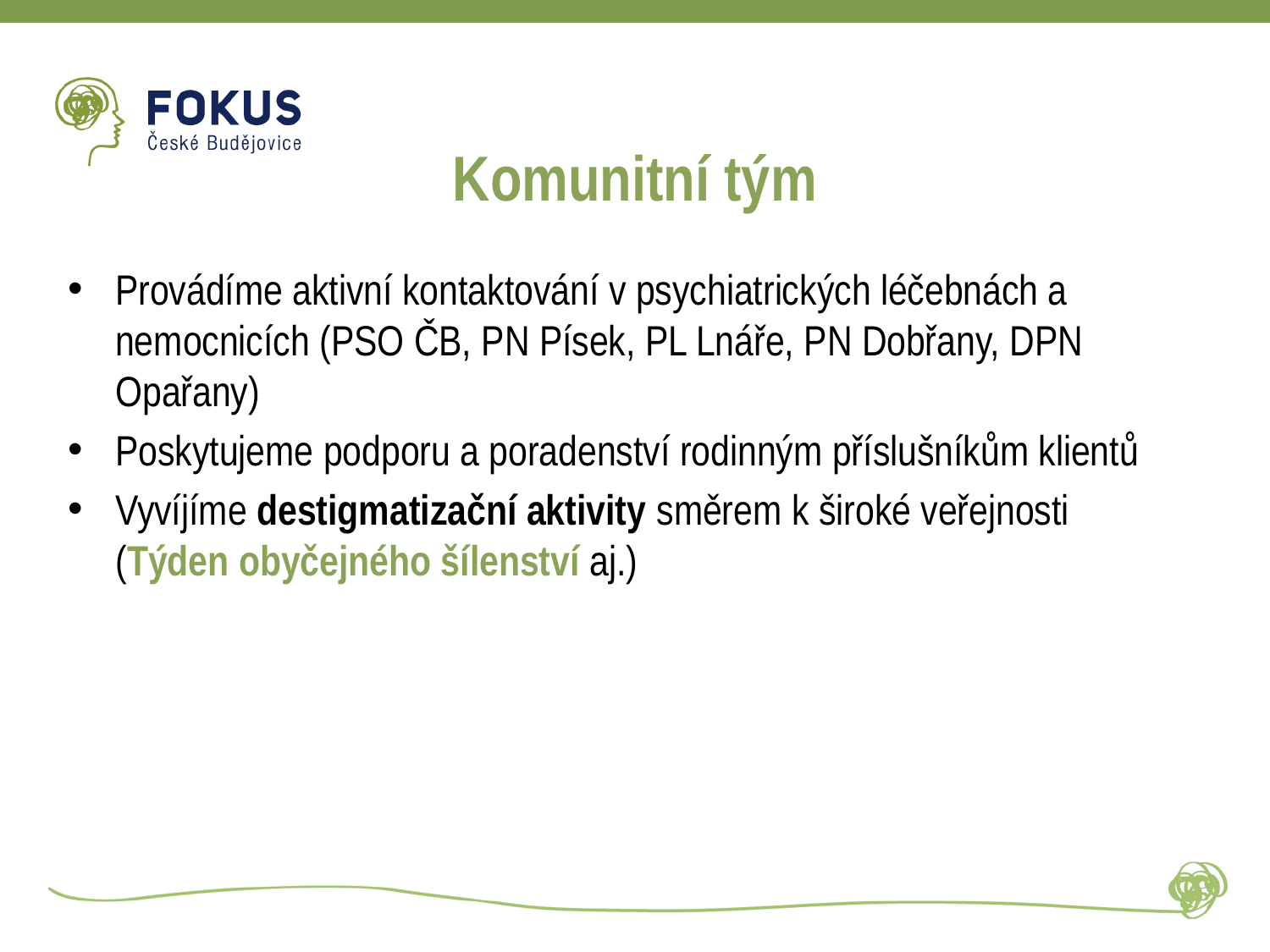

# Komunitní tým
Provádíme aktivní kontaktování v psychiatrických léčebnách a nemocnicích (PSO ČB, PN Písek, PL Lnáře, PN Dobřany, DPN Opařany)
Poskytujeme podporu a poradenství rodinným příslušníkům klientů
Vyvíjíme destigmatizační aktivity směrem k široké veřejnosti (Týden obyčejného šílenství aj.)